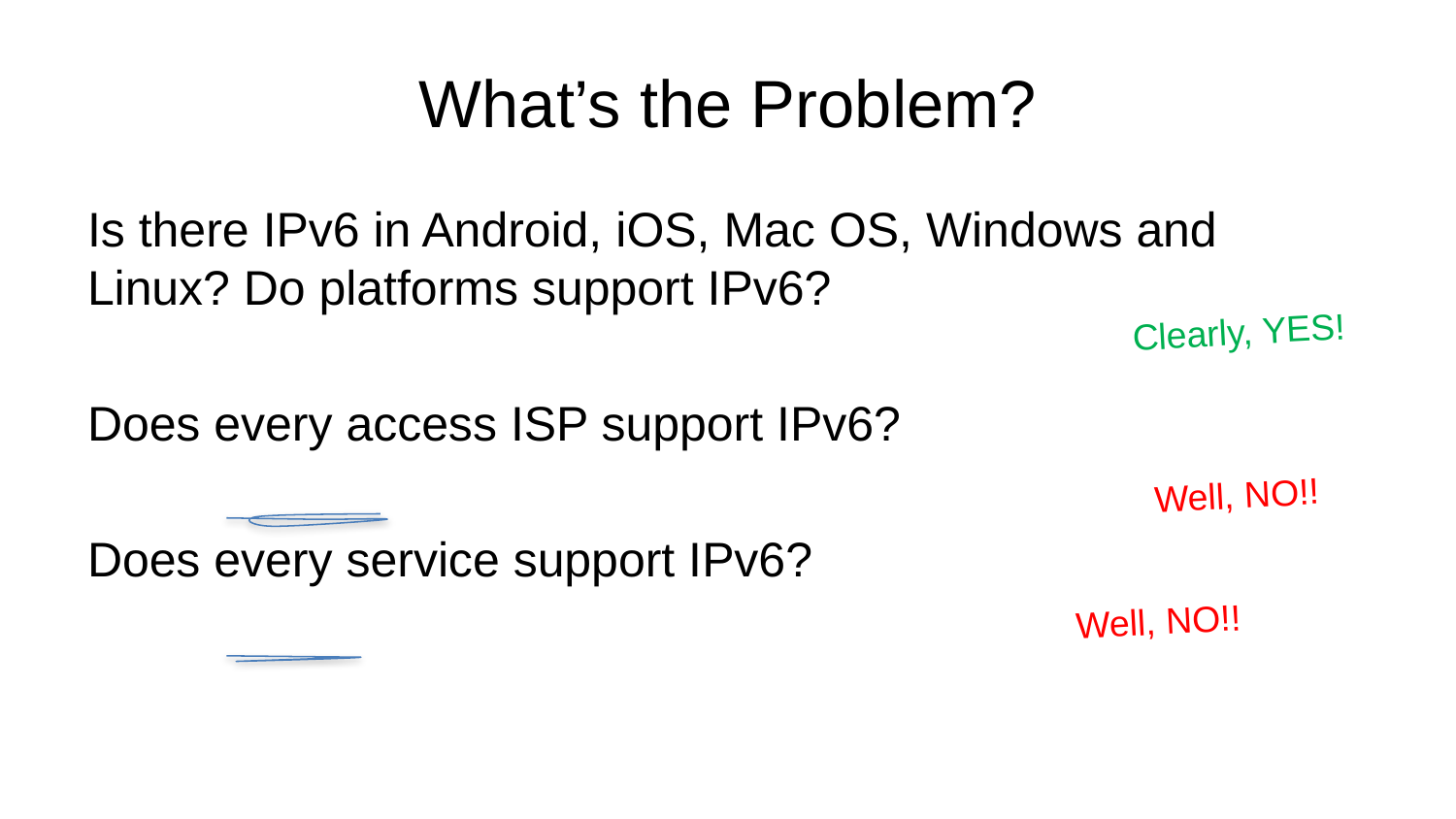

# What’s the Problem?
Is there IPv6 in Android, iOS, Mac OS, Windows and Linux? Do platforms support IPv6?

Does every access ISP support IPv6?

Does every service support IPv6?

Clearly, YES!
Well, NO!!

Well, NO!!